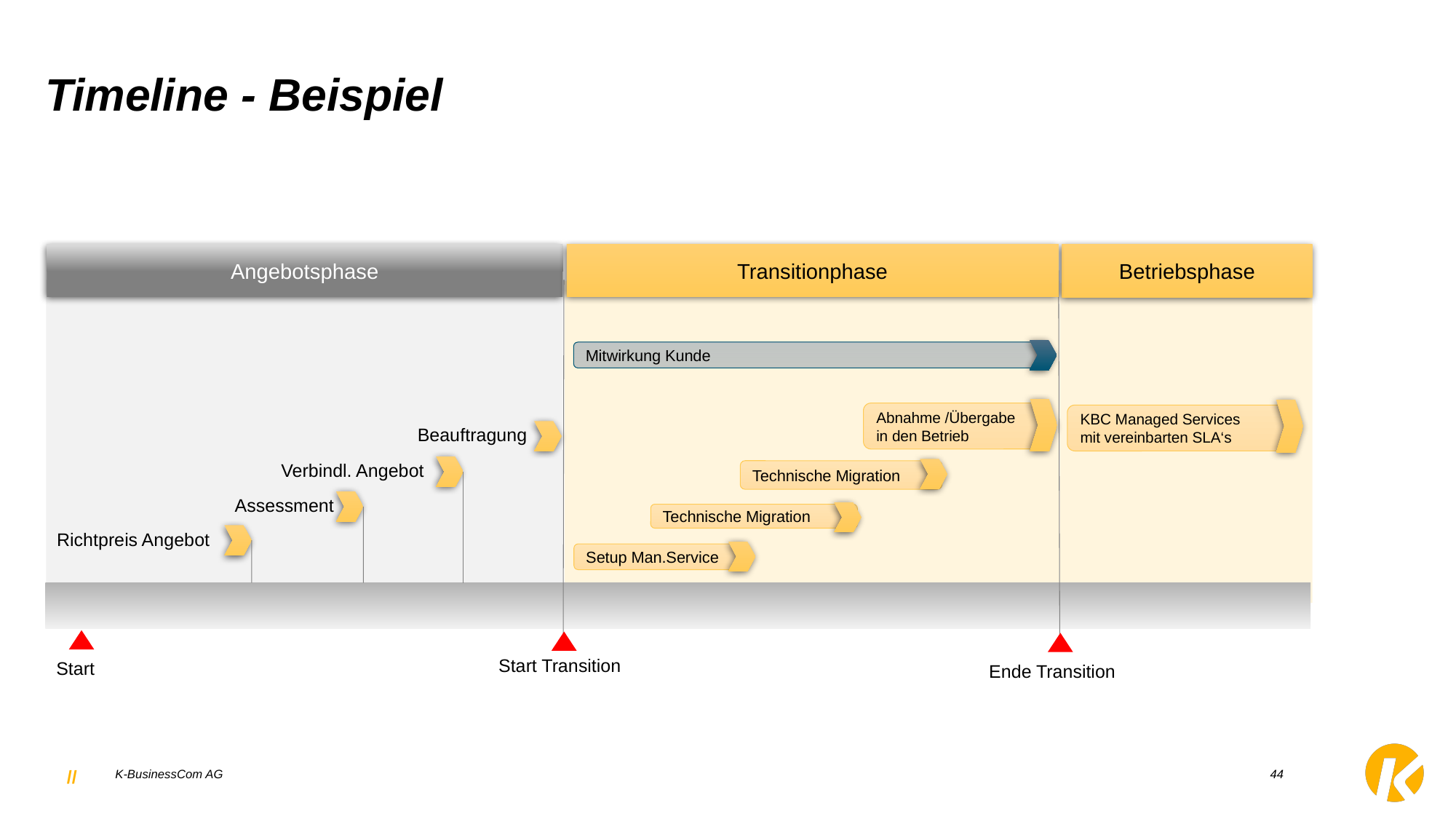

Timeline - Beispiel
Betriebsphase
Transitionphase
Angebotsphase

Mitwirkung Kunde

Abnahme /Übergabe in den Betrieb
KBC Managed Services
mit vereinbarten SLA‘s
Beauftragung

Verbindl. Angebot

Technische Migration
Assessment

Technische Migration
Richtpreis Angebot

Setup Man.Service

Start

Start Transition
Ende Transition
44
K-BusinessCom AG